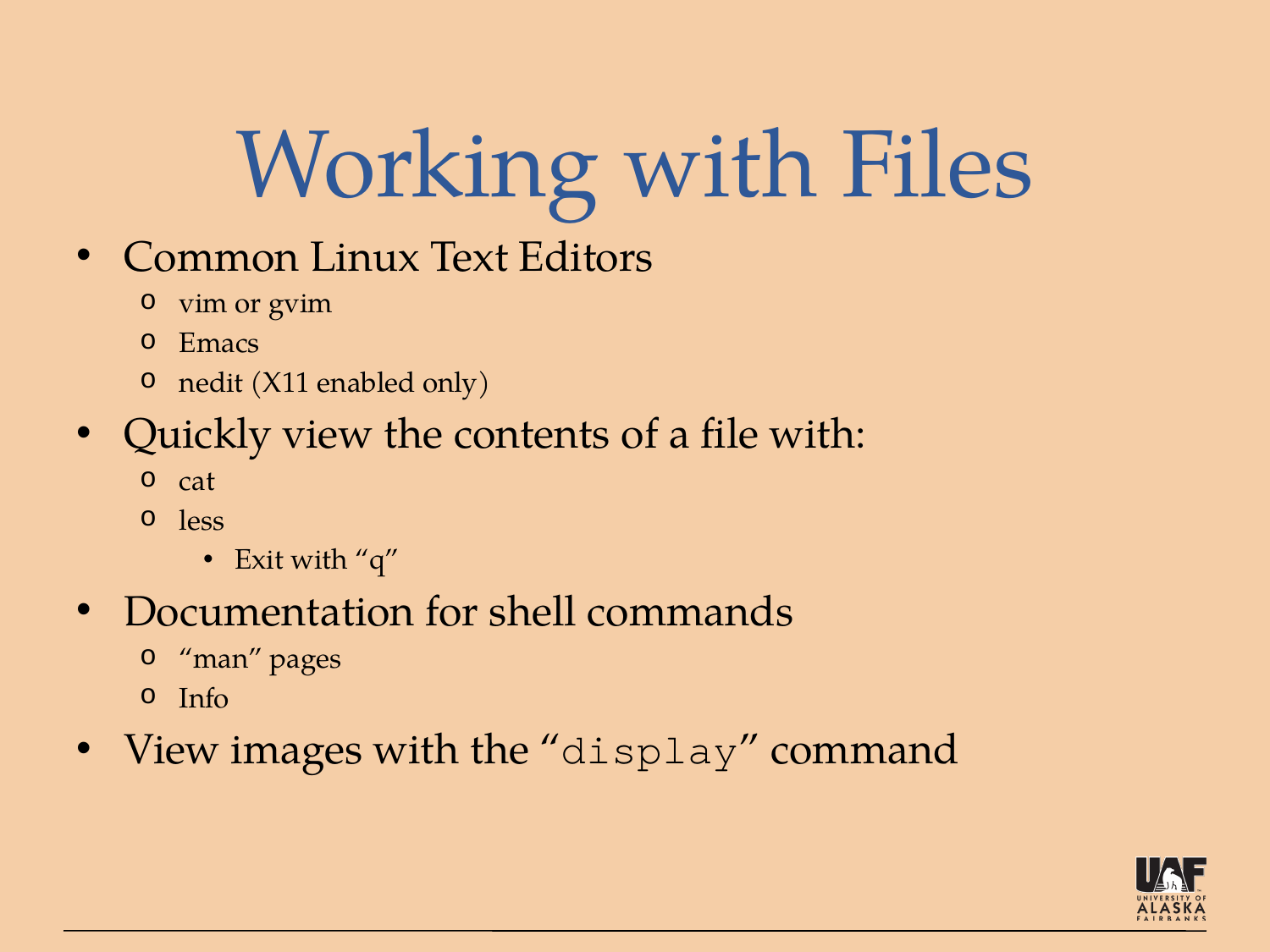

# Working with Files
Common Linux Text Editors
vim or gvim
Emacs
nedit (X11 enabled only)
Quickly view the contents of a file with:
cat
less
Exit with “q”
Documentation for shell commands
“man” pages
Info
View images with the “display” command